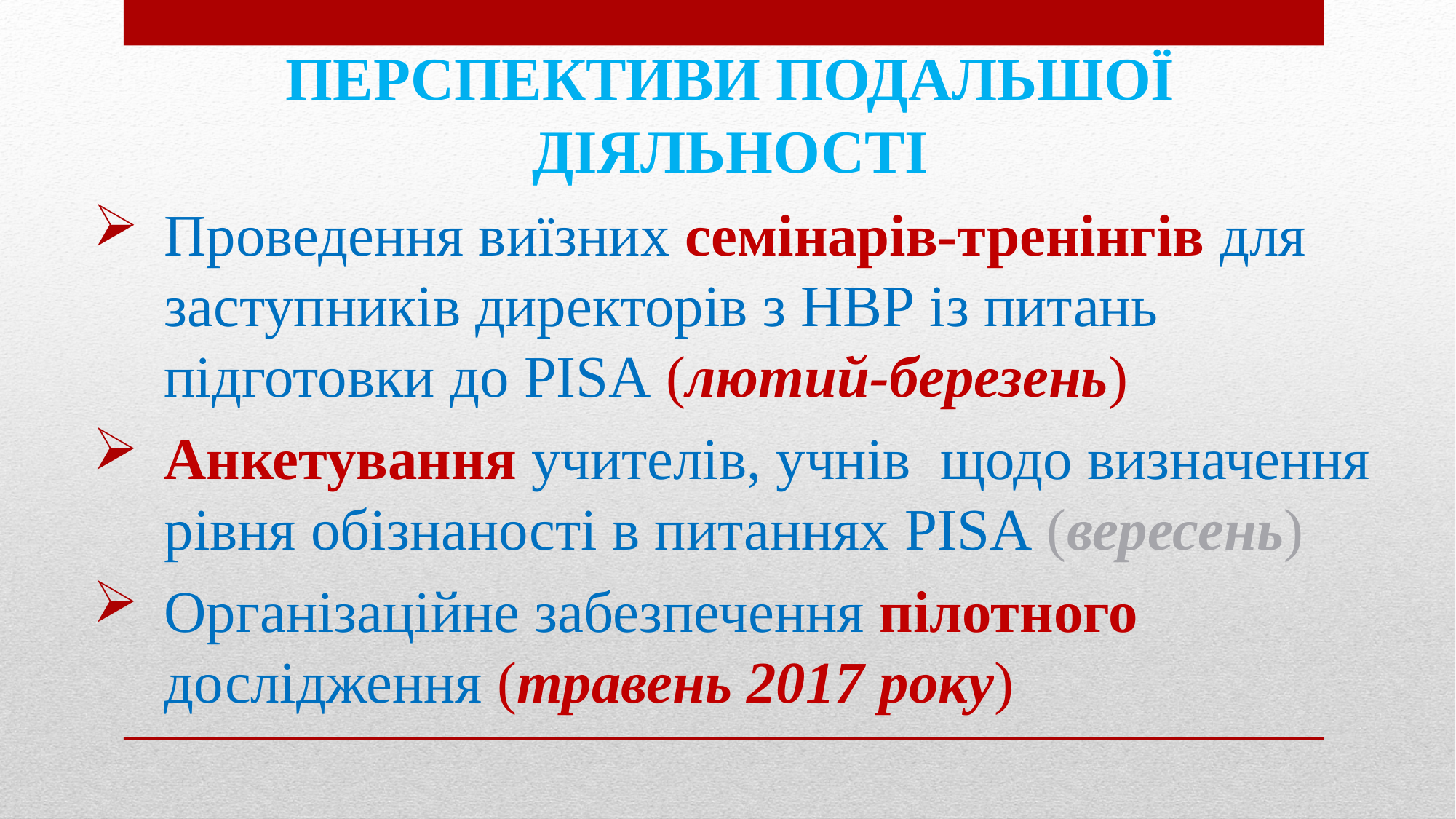

# Перспективи подальшої діяльності
Проведення виїзних семінарів-тренінгів для заступників директорів з НВР із питань підготовки до PISA (лютий-березень)
Анкетування учителів, учнів  щодо визначення рівня обізнаності в питаннях PISA (вересень)
Організаційне забезпечення пілотного дослідження (травень 2017 року)